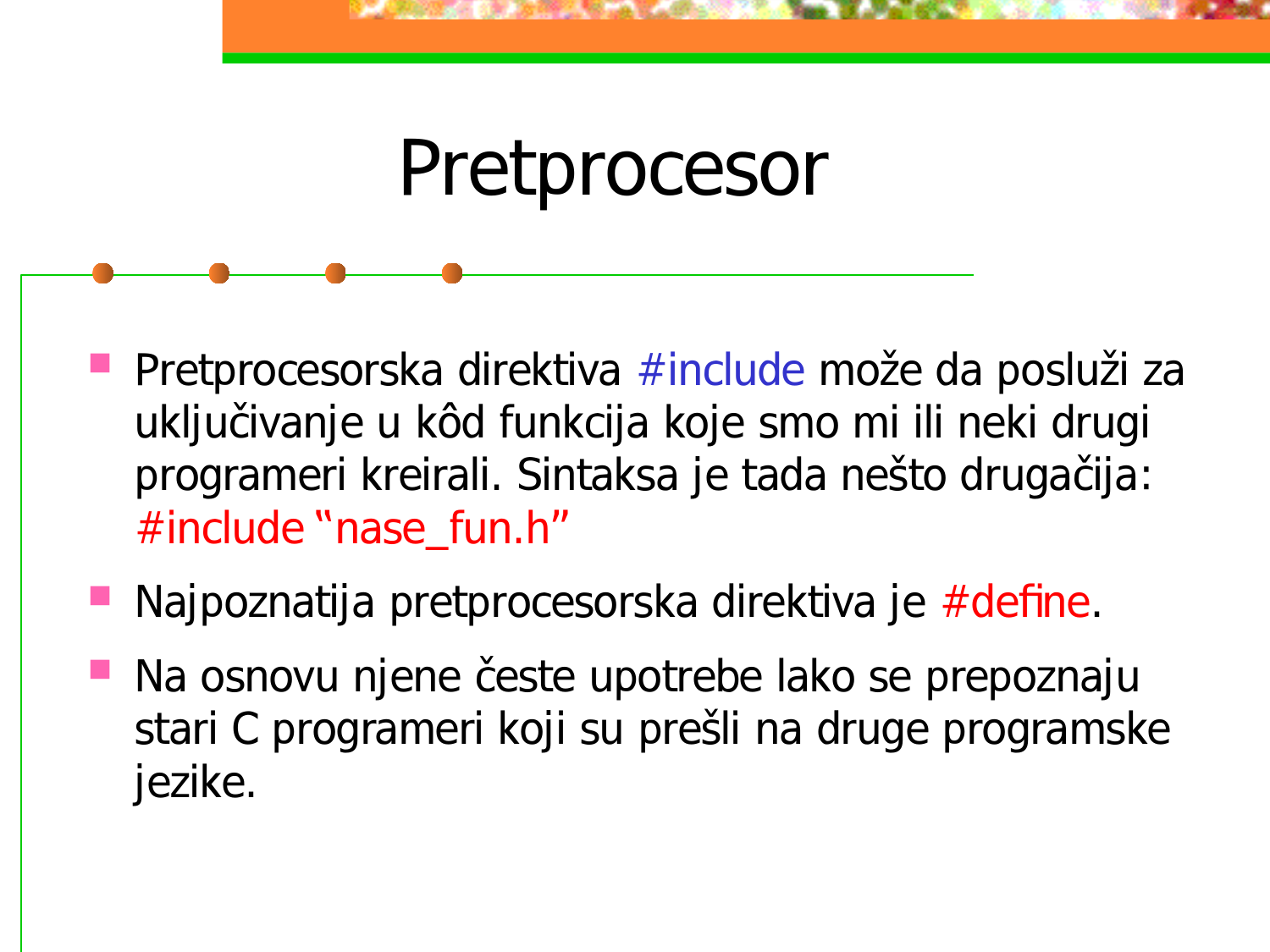

# Pretprocesor
Pretprocesorska direktiva #include može da posluži za uključivanje u kôd funkcija koje smo mi ili neki drugi programeri kreirali. Sintaksa je tada nešto drugačija:
#include “nase_fun.h”
Najpoznatija pretprocesorska direktiva je #define.
Na osnovu njene česte upotrebe lako se prepoznaju stari C programeri koji su prešli na druge programske jezike.